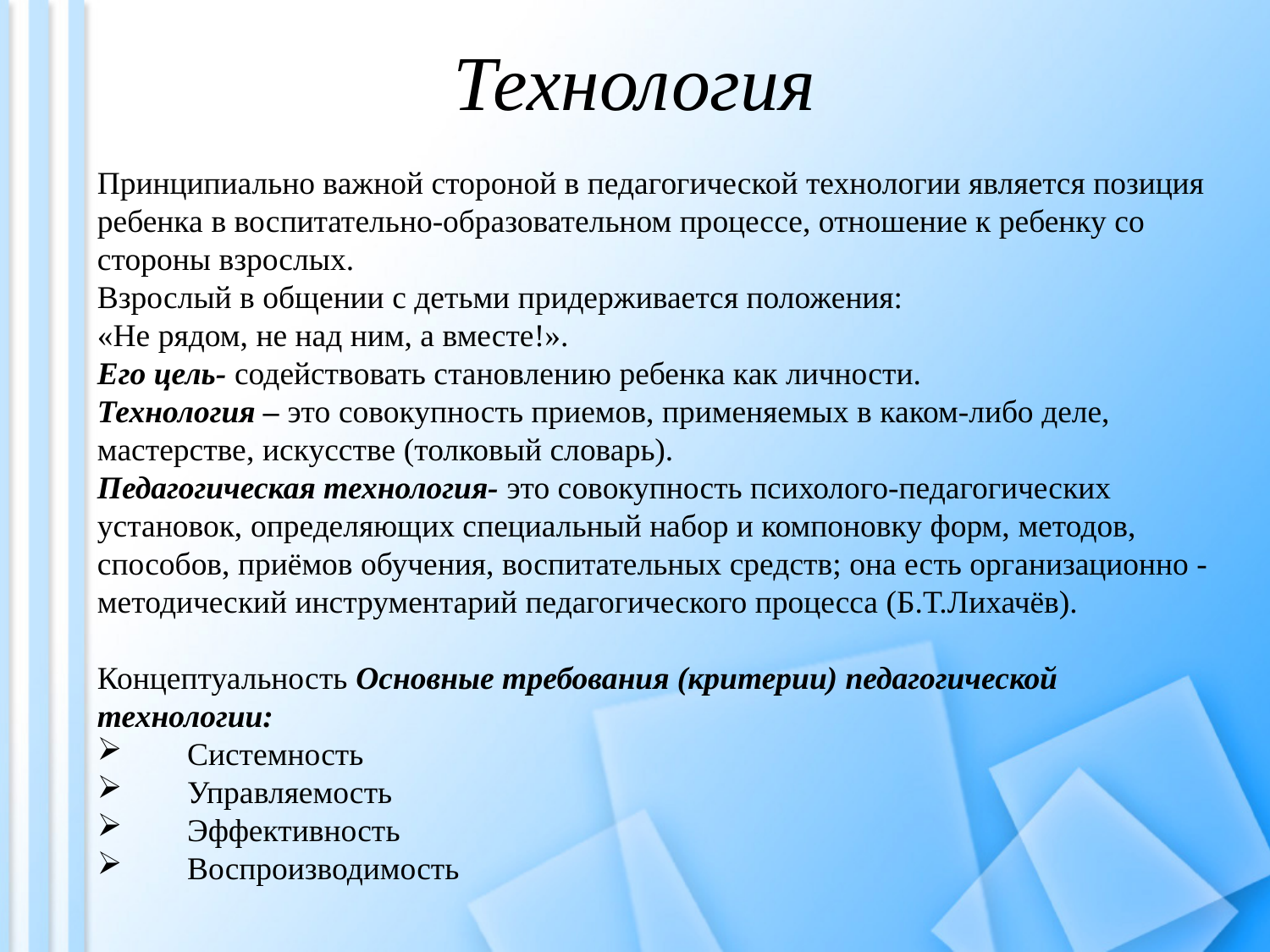

# Технология
Принципиально важной стороной в педагогической технологии является позиция ребенка в воспитательно-образовательном процессе, отношение к ребенку со стороны взрослых.
Взрослый в общении с детьми придерживается положения:
«Не рядом, не над ним, а вместе!».
Его цель- содействовать становлению ребенка как личности.
Технология – это совокупность приемов, применяемых в каком-либо деле, мастерстве, искусстве (толковый словарь).
Педагогическая технология- это совокупность психолого-педагогических установок, определяющих специальный набор и компоновку форм, методов, способов, приёмов обучения, воспитательных средств; она есть организационно - методический инструментарий педагогического процесса (Б.Т.Лихачёв).

Концептуальность Основные требования (критерии) педагогической технологии:
        Системность
        Управляемость
        Эффективность
        Воспроизводимость